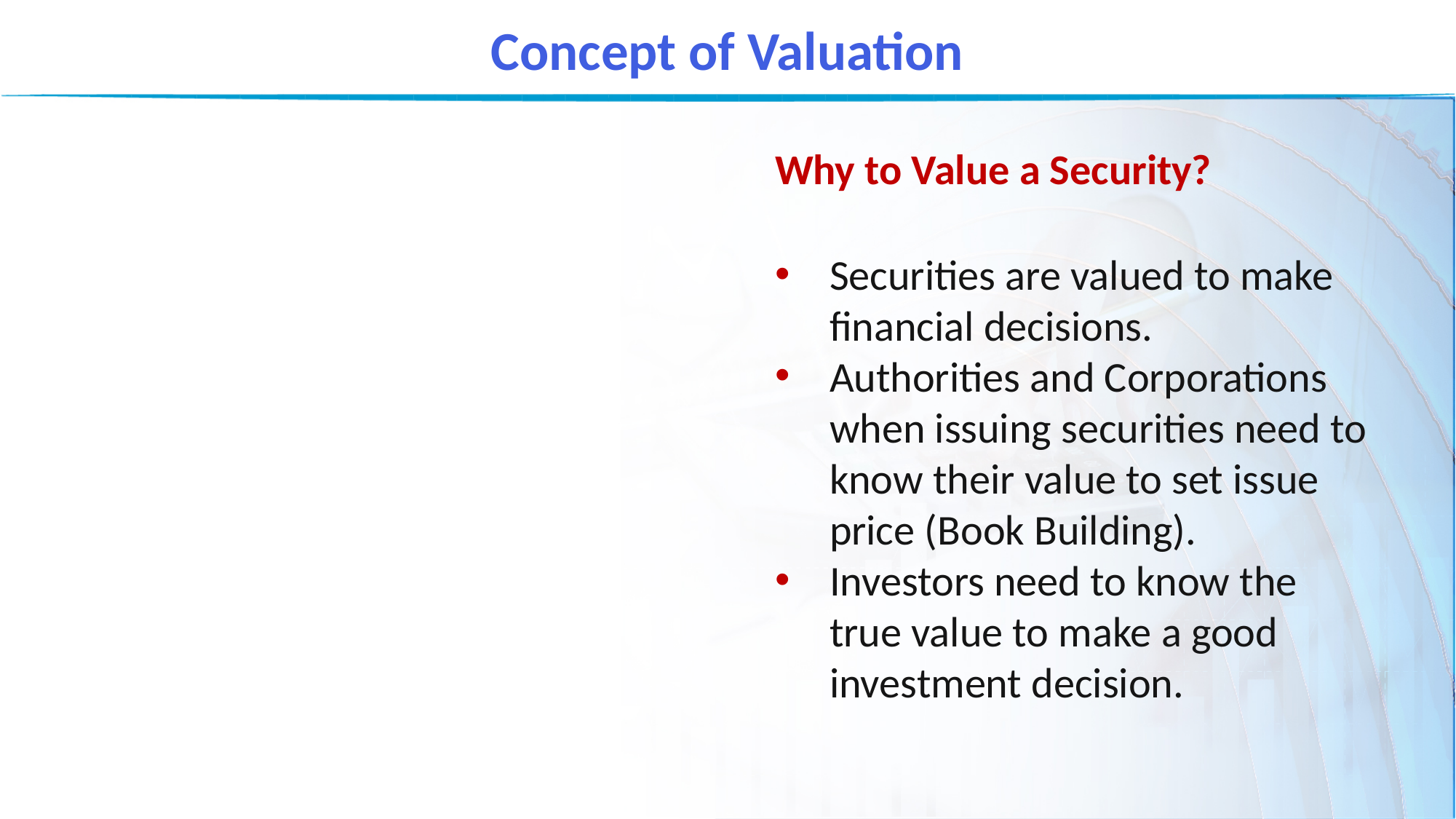

Concept of Valuation
Why to Value a Security?

Securities are valued to make financial decisions.
Authorities and Corporations when issuing securities need to know their value to set issue price (Book Building).
Investors need to know the true value to make a good investment decision.